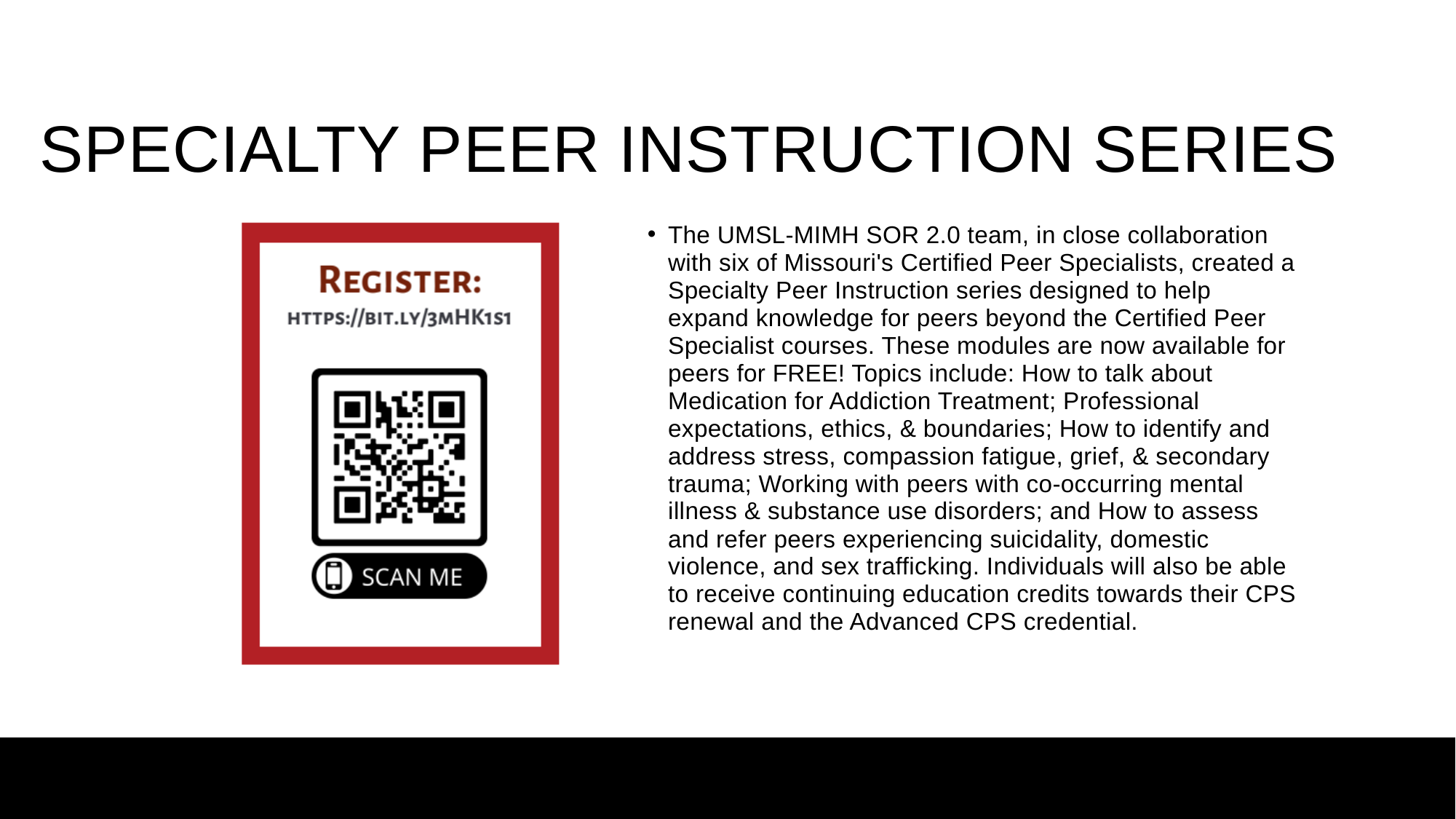

SPECIALTY PEER INSTRUCTION SERIES

The UMSL-MIMH SOR 2.0 team, in close collaboration with six of Missouri's Certified Peer Specialists, created a Specialty Peer Instruction series designed to help expand knowledge for peers beyond the Certified Peer Specialist courses. These modules are now available for peers for FREE! Topics include: How to talk about Medication for Addiction Treatment; Professional expectations, ethics, & boundaries; How to identify and address stress, compassion fatigue, grief, & secondary trauma; Working with peers with co-occurring mental illness & substance use disorders; and How to assess and refer peers experiencing suicidality, domestic violence, and sex trafficking. Individuals will also be able to receive continuing education credits towards their CPS renewal and the Advanced CPS credential.